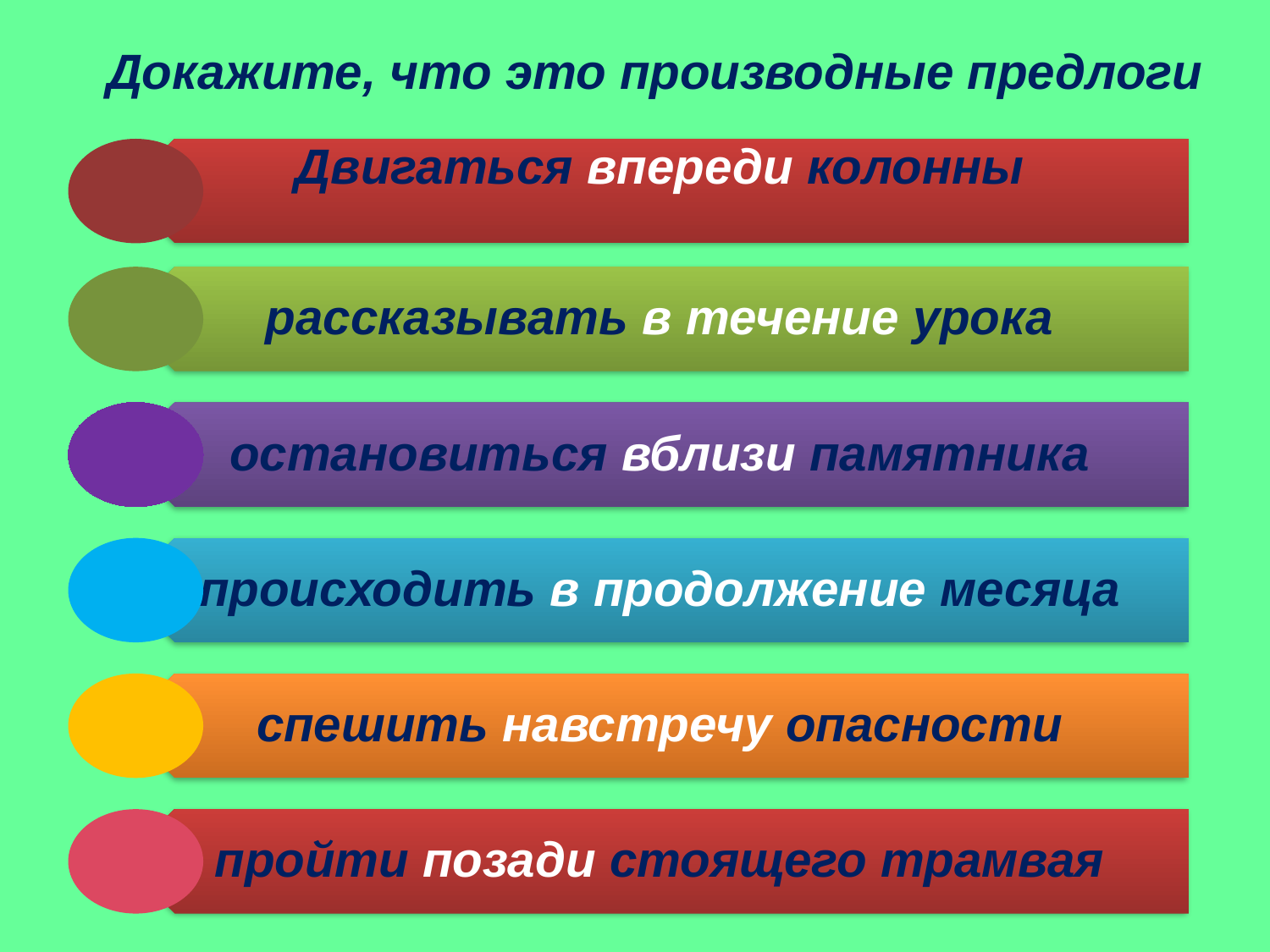

# Докажите, что это производные предлоги
Двигаться впереди колонны

рассказывать в течение урока
остановиться вблизи памятника
происходить в продолжение месяца
спешить навстречу опасности
пройти позади стоящего трамвая